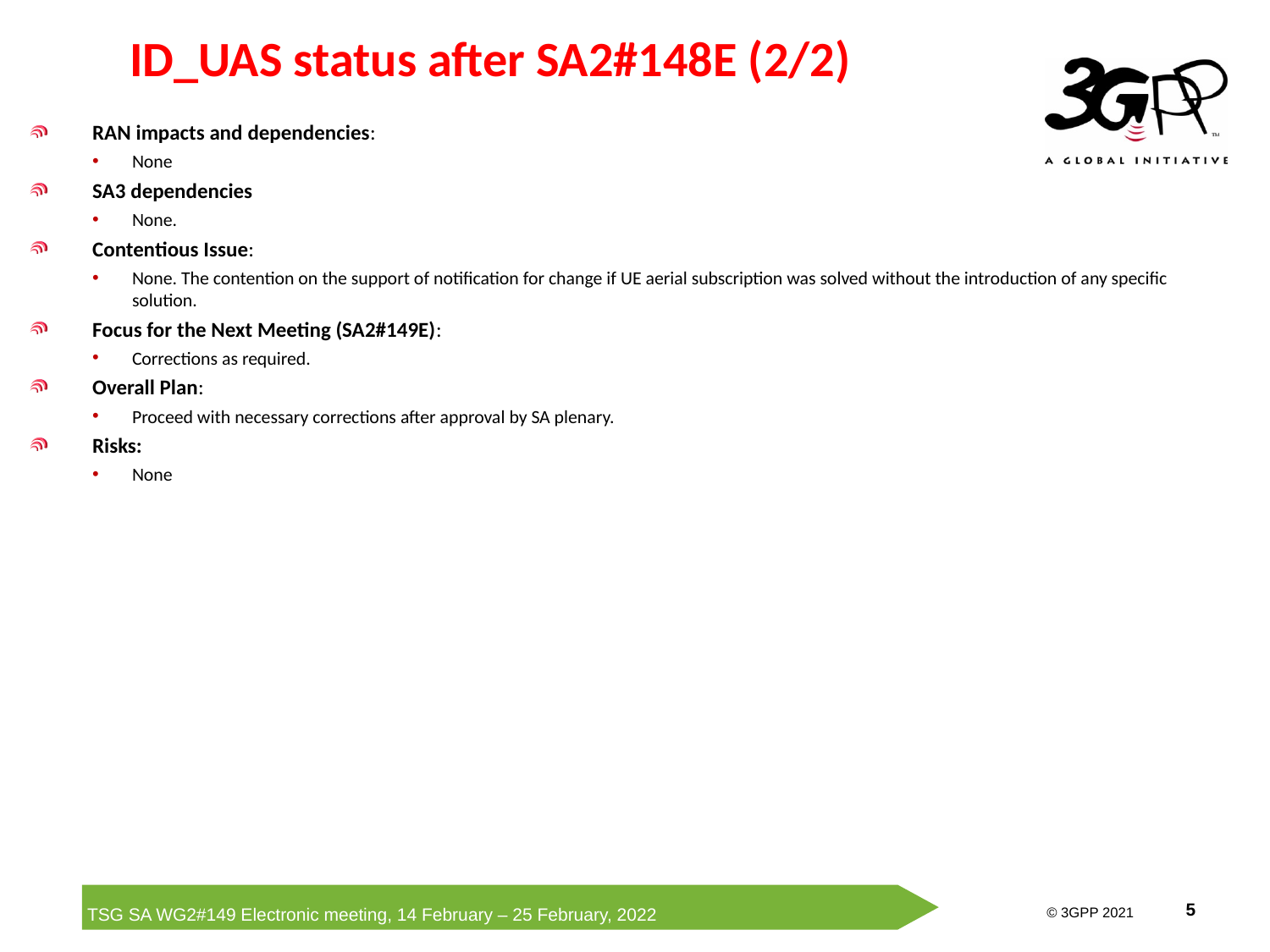

# ID_UAS status after SA2#148E (2/2)
RAN impacts and dependencies:
None
SA3 dependencies
None.
Contentious Issue:
None. The contention on the support of notification for change if UE aerial subscription was solved without the introduction of any specific solution.
Focus for the Next Meeting (SA2#149E):
Corrections as required.
Overall Plan:
Proceed with necessary corrections after approval by SA plenary.
Risks:
None